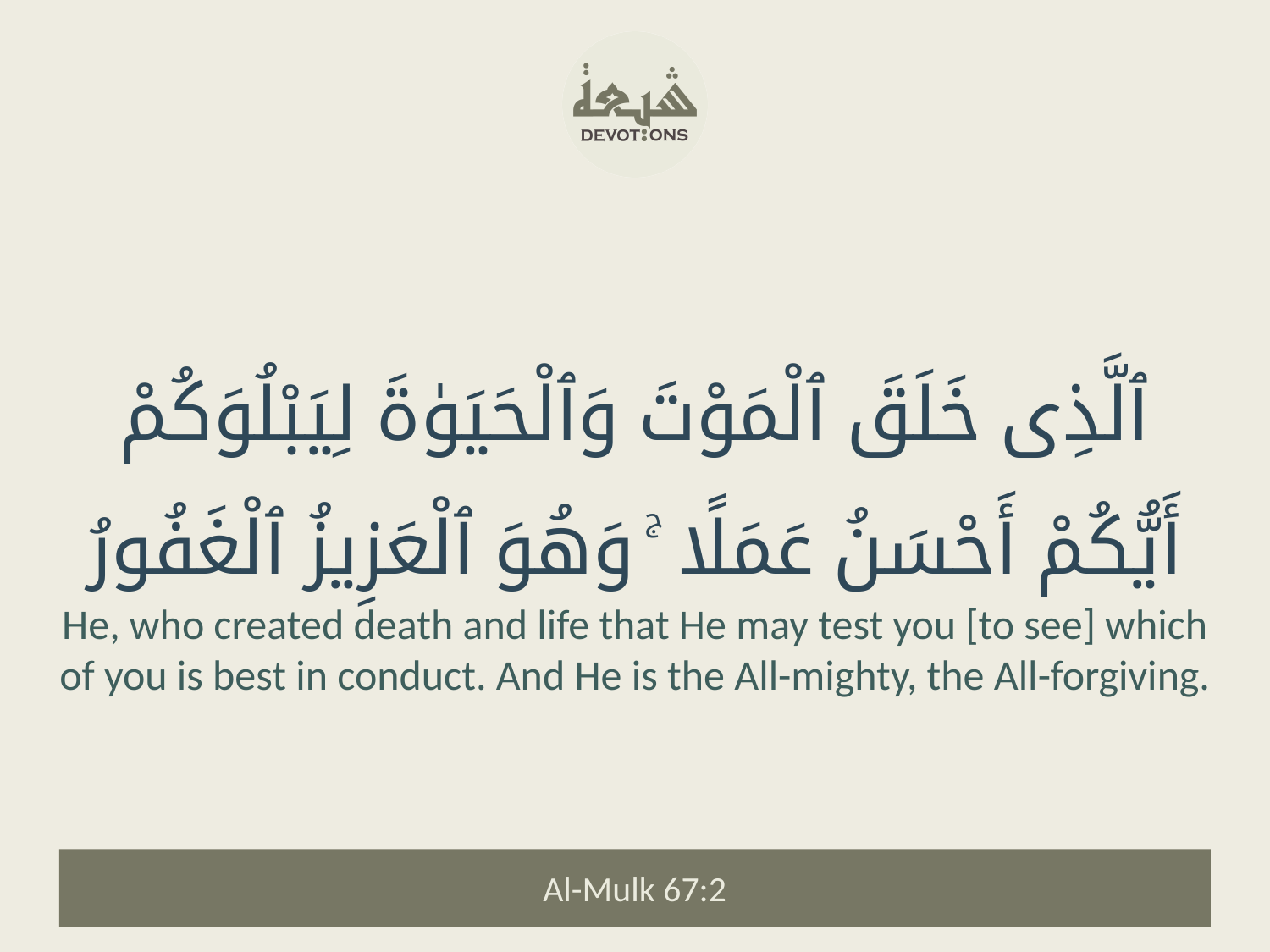

ٱلَّذِى خَلَقَ ٱلْمَوْتَ وَٱلْحَيَوٰةَ لِيَبْلُوَكُمْ أَيُّكُمْ أَحْسَنُ عَمَلًا ۚ وَهُوَ ٱلْعَزِيزُ ٱلْغَفُورُ
He, who created death and life that He may test you [to see] which of you is best in conduct. And He is the All-mighty, the All-forgiving.
Al-Mulk 67:2